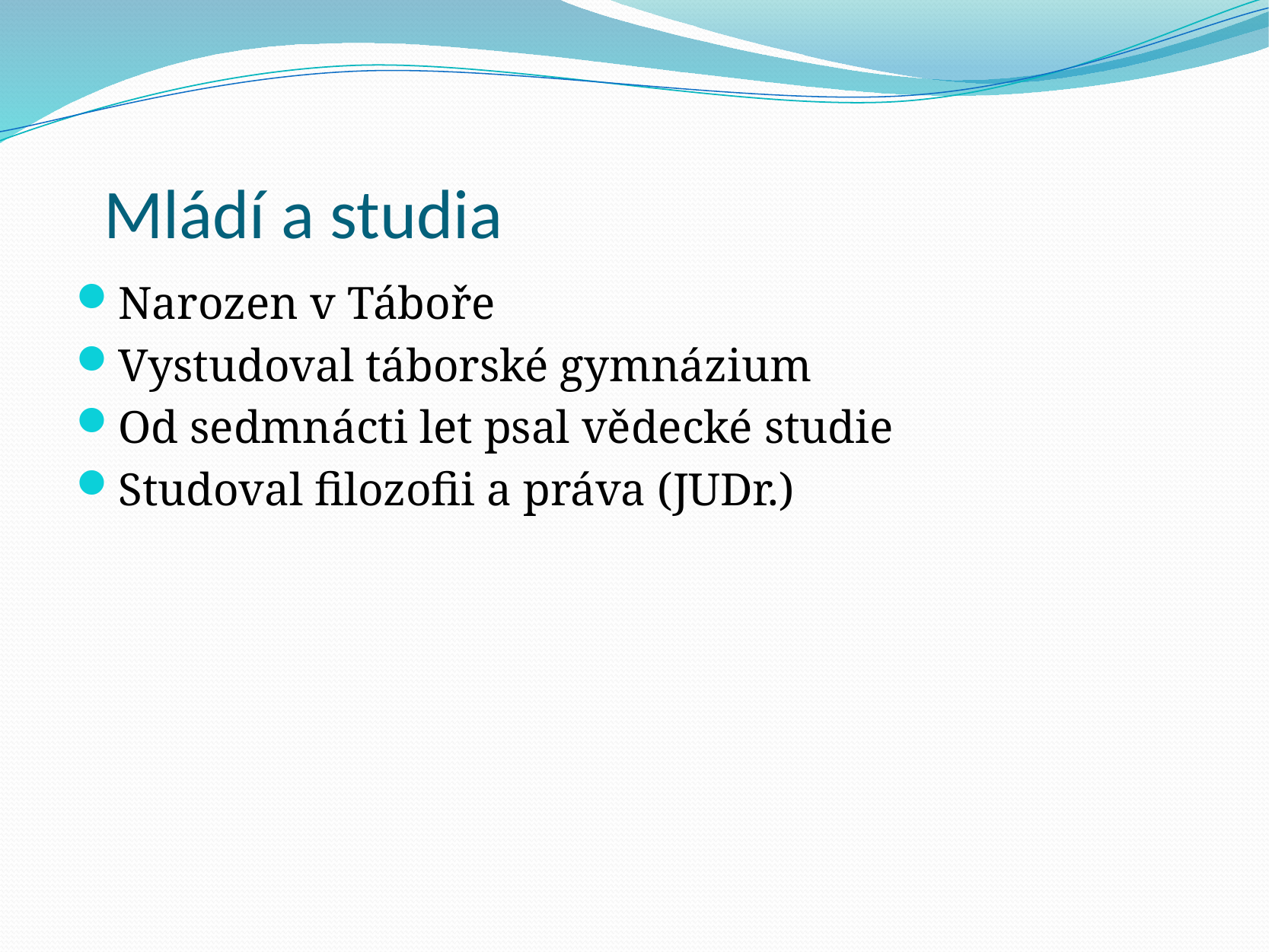

# Mládí a studia
Narozen v Táboře
Vystudoval táborské gymnázium
Od sedmnácti let psal vědecké studie
Studoval filozofii a práva (JUDr.)